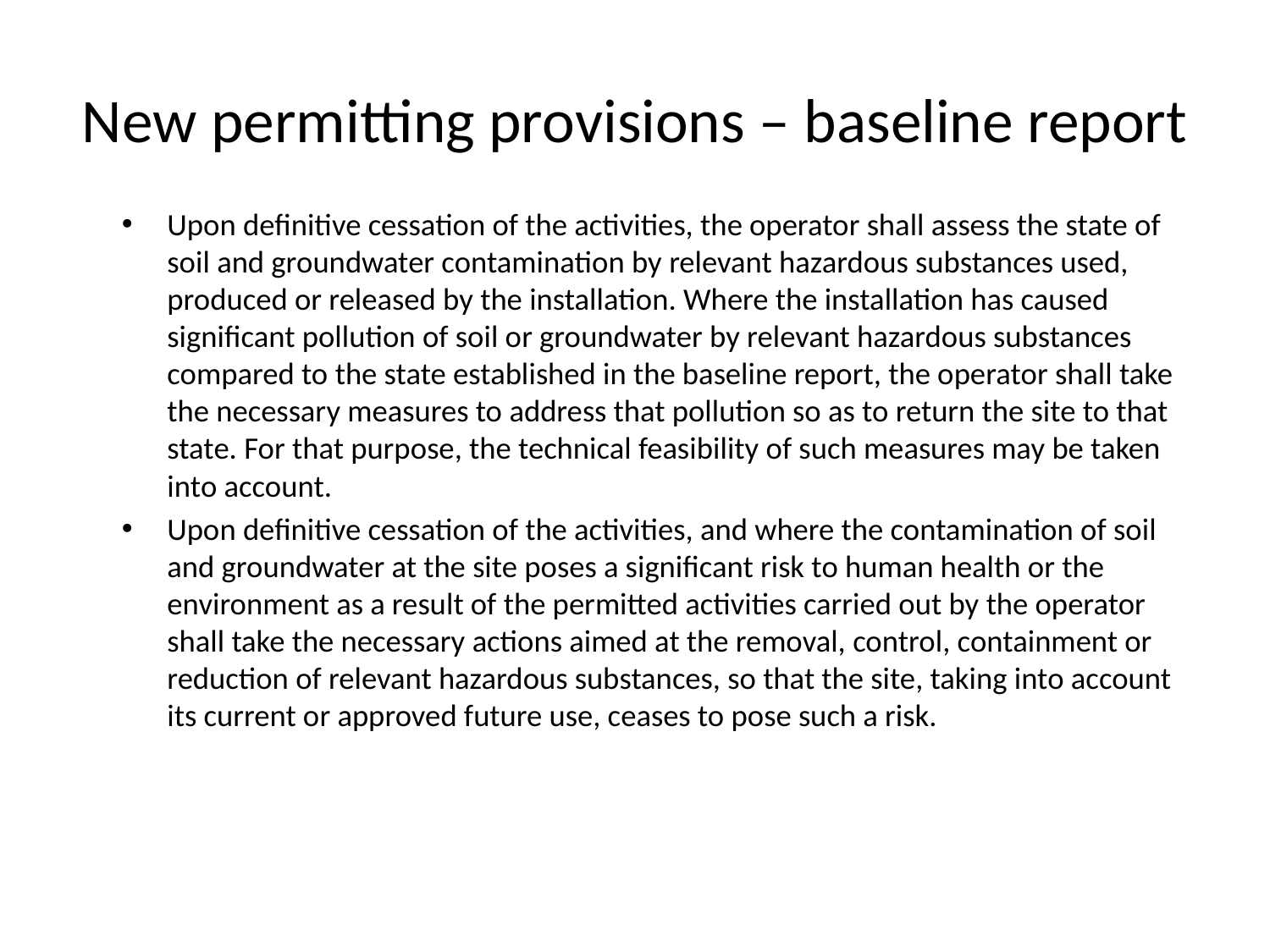

# New permitting provisions – baseline report
Upon definitive cessation of the activities, the operator shall assess the state of soil and groundwater contamination by relevant hazardous substances used, produced or released by the installation. Where the installation has caused significant pollution of soil or groundwater by relevant hazardous substances compared to the state established in the baseline report, the operator shall take the necessary measures to address that pollution so as to return the site to that state. For that purpose, the technical feasibility of such measures may be taken into account.
Upon definitive cessation of the activities, and where the contamination of soil and groundwater at the site poses a significant risk to human health or the environment as a result of the permitted activities carried out by the operator shall take the necessary actions aimed at the removal, control, containment or reduction of relevant hazardous substances, so that the site, taking into account its current or approved future use, ceases to pose such a risk.